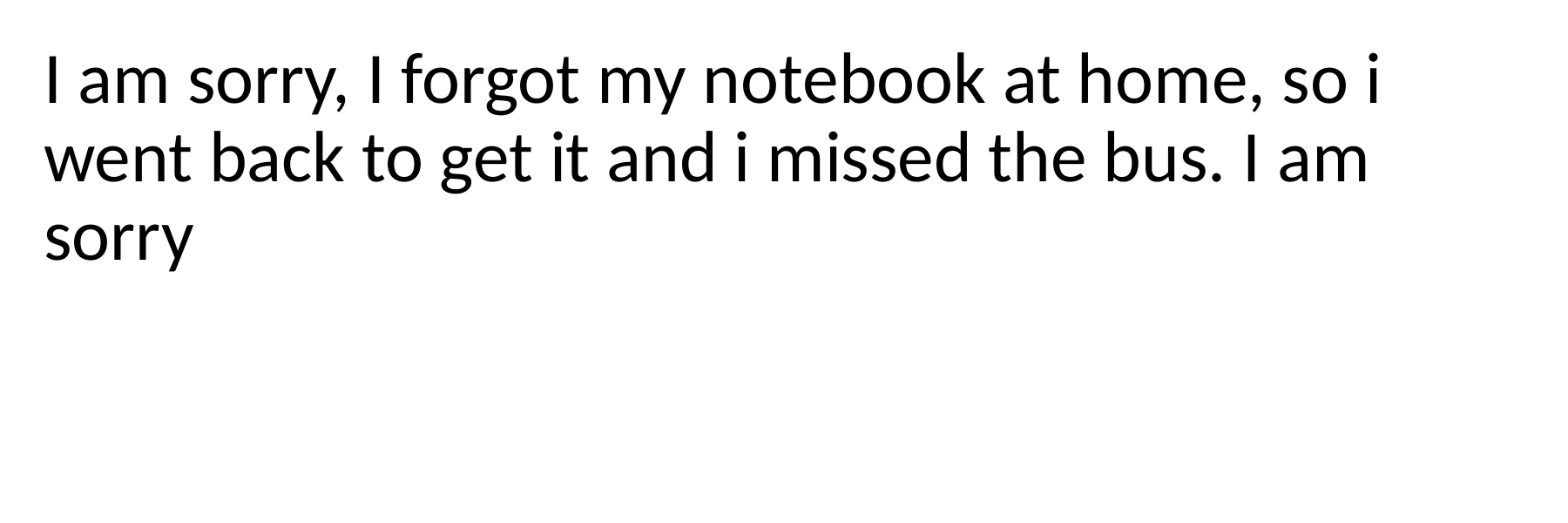

I am sorry, I forgot my notebook at home, so i went back to get it and i missed the bus. I am sorry